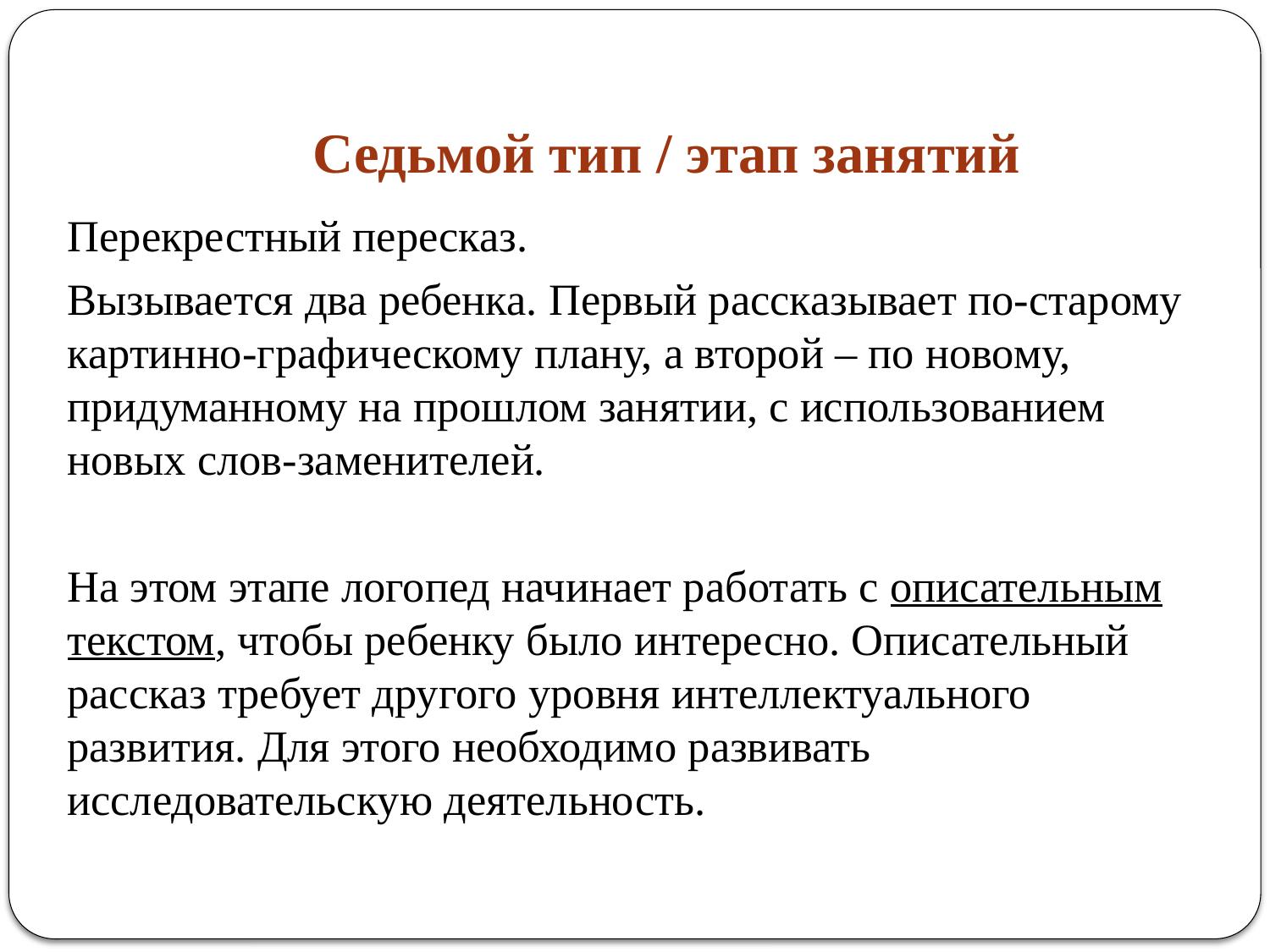

# Седьмой тип / этап занятий
Перекрестный пересказ.
Вызывается два ребенка. Первый рассказывает по-старому картинно-графическому плану, а второй – по новому, придуманному на прошлом занятии, с использованием новых слов-заменителей.

На этом этапе логопед начинает работать с описательным текстом, чтобы ребенку было интересно. Описательный рассказ требует другого уровня интеллектуального развития. Для этого необходимо развивать исследовательскую деятельность.